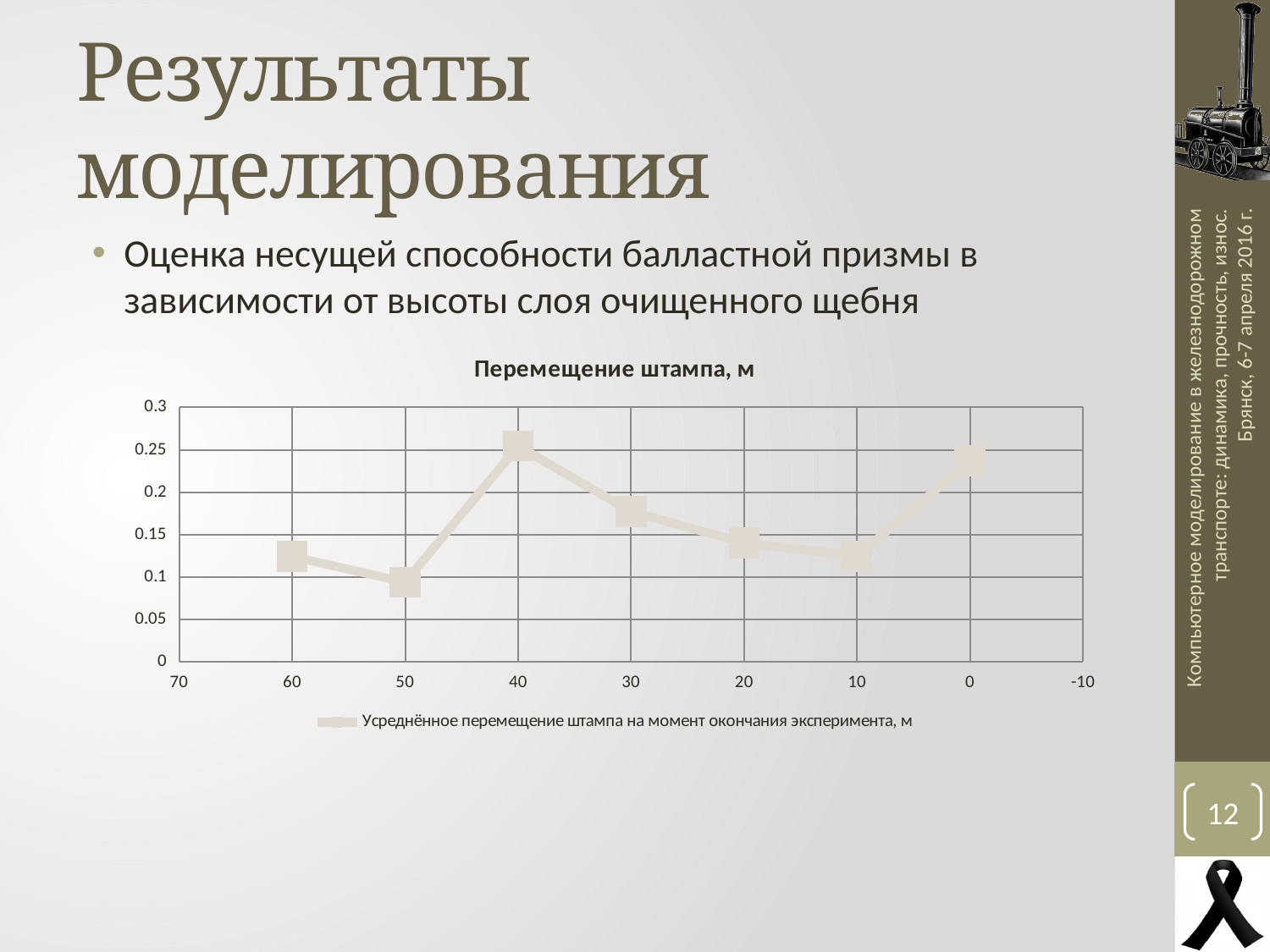

# Результаты моделирования
Оценка несущей способности балластной призмы в зависимости от высоты слоя очищенного щебня

### Chart: Перемещение штампа, м

| Category | Усреднённое перемещение штампа на момент окончания эксперимента, м |
|---|---|
Компьютерное моделирование в железнодорожном транспорте: динамика, прочность, износ.
Брянск, 6-7 апреля 2016 г.
12